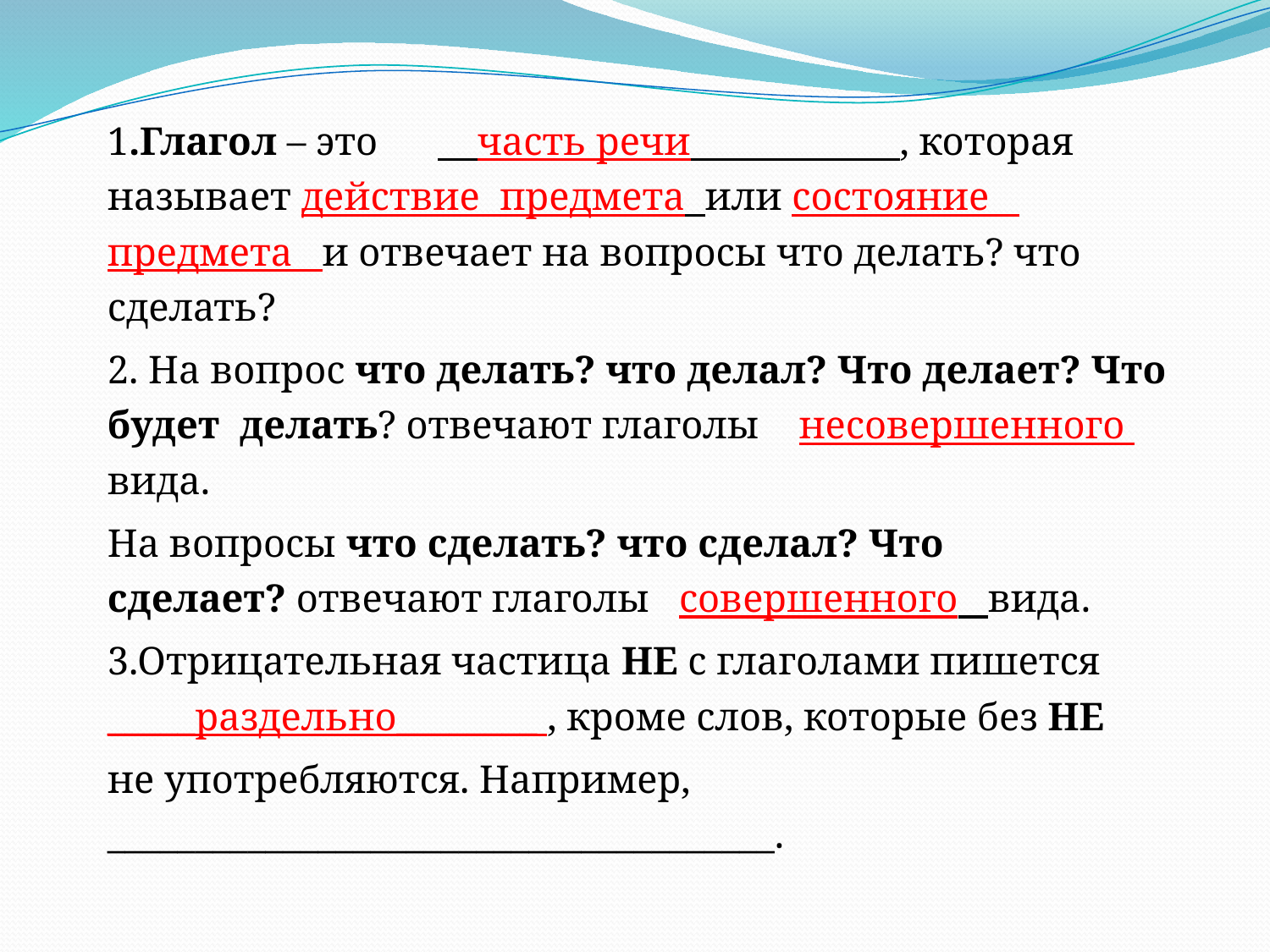

#
1.Глагол – это          часть речи                     , которая называет действие  предмета  или состояние    предмета   и отвечает на вопросы что делать? что сделать?
2. На вопрос что делать? что делал? Что делает? Что будет  делать? отвечают глаголы    несовершенного   вида.
На вопросы что сделать? что сделал? Что сделает? отвечают глаголы   совершенного   вида.
3.Отрицательная частица НЕ с глаголами пишется _____раздельно________ , кроме слов, которые без НЕ
не употребляются. Например, ______________________________________.